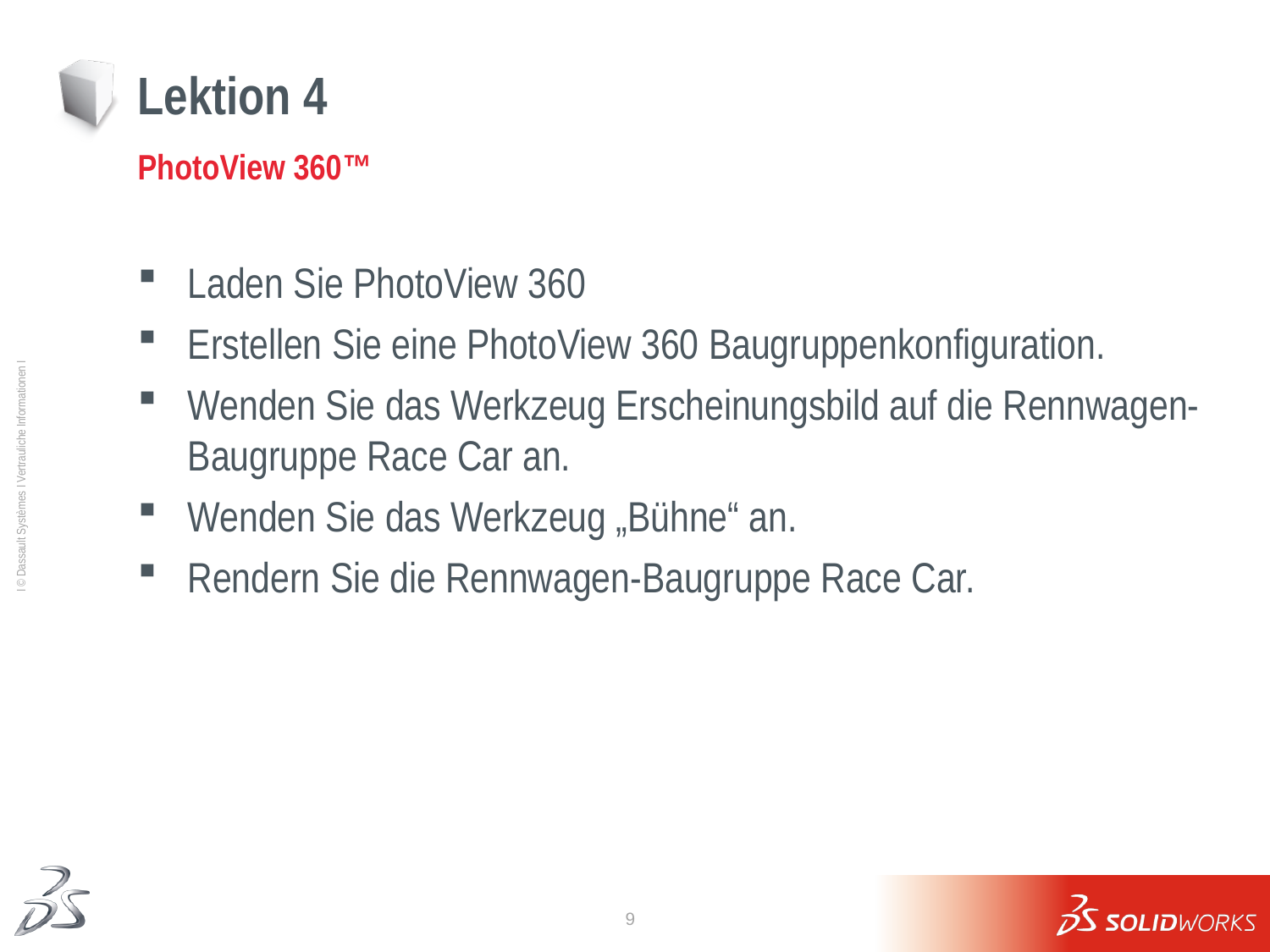

# Lektion 4
PhotoView 360™
Laden Sie PhotoView 360
Erstellen Sie eine PhotoView 360 Baugruppenkonfiguration.
Wenden Sie das Werkzeug Erscheinungsbild auf die Rennwagen-Baugruppe Race Car an.
Wenden Sie das Werkzeug „Bühne“ an.
Rendern Sie die Rennwagen-Baugruppe Race Car.